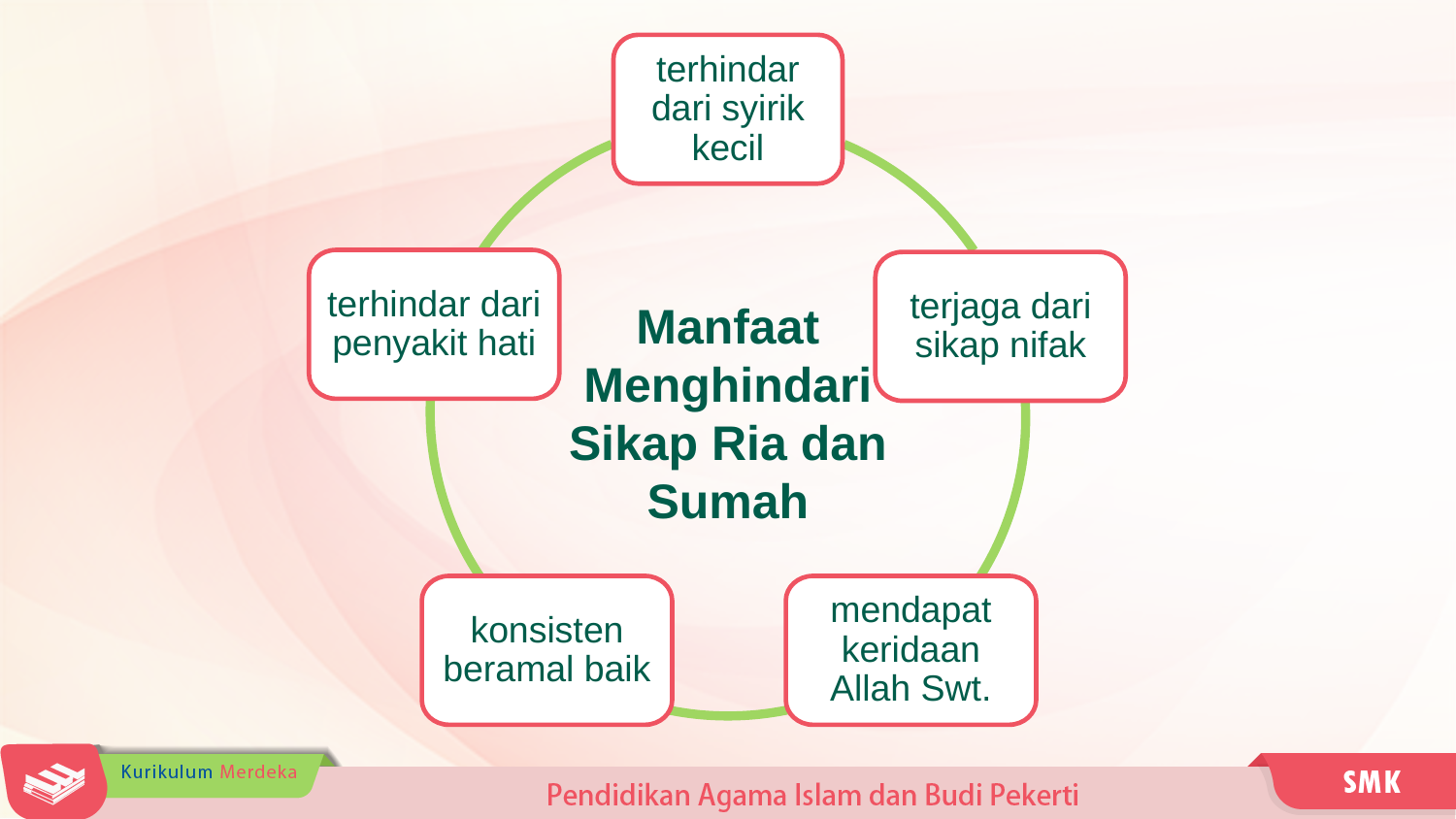

terhindar dari syirik kecil
terhindar dari penyakit hati
terjaga dari sikap nifak
Manfaat Menghindari Sikap Ria dan Sumah
konsisten beramal baik
mendapat keridaan Allah Swt.